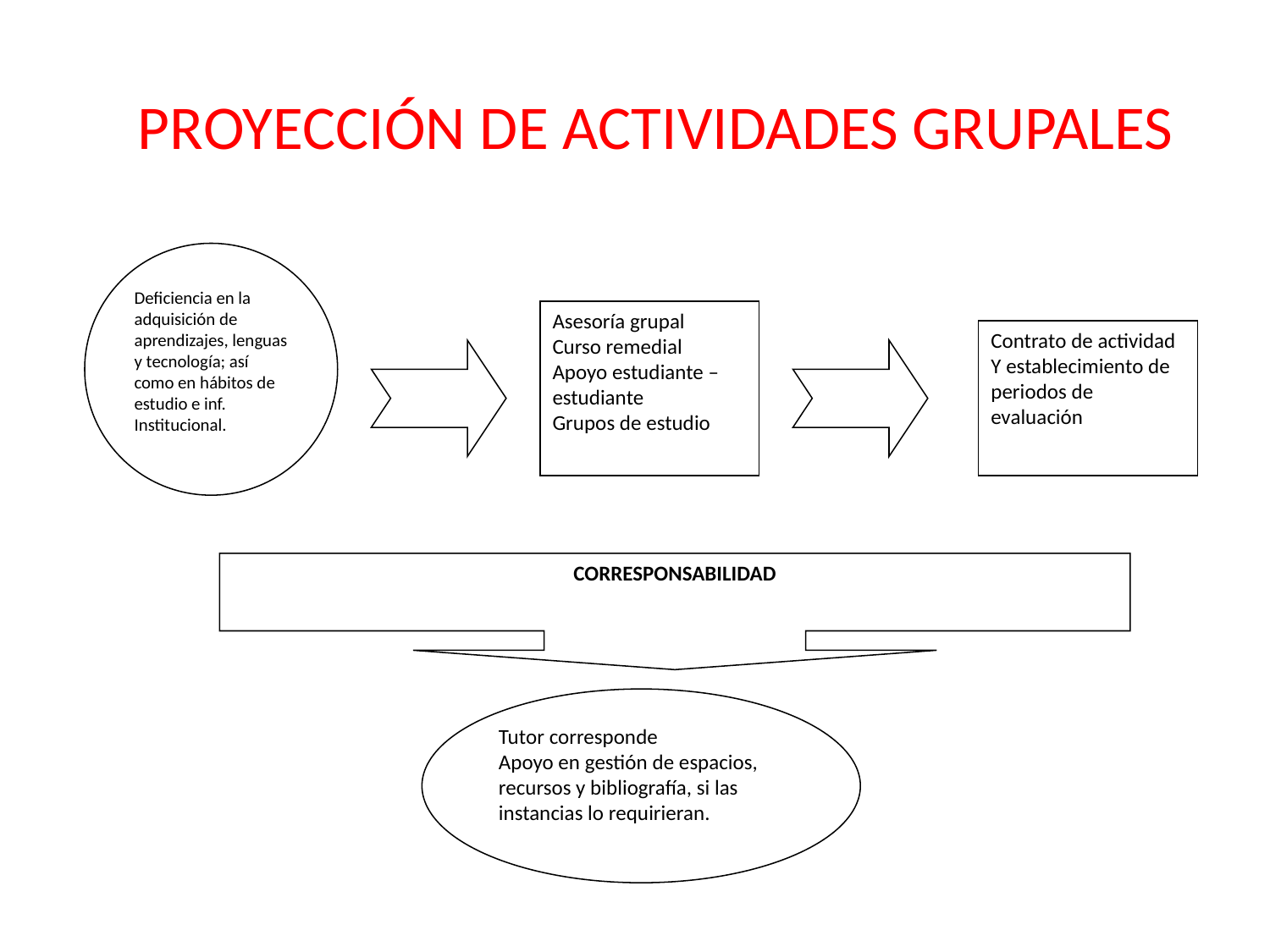

# PROYECCIÓN DE ACTIVIDADES GRUPALES
Deficiencia en la adquisición de aprendizajes, lenguas y tecnología; así como en hábitos de estudio e inf. Institucional.
Asesoría grupal
Curso remedial
Apoyo estudiante – estudiante
Grupos de estudio
Contrato de actividad
Y establecimiento de periodos de evaluación

CORRESPONSABILIDAD
Tutor corresponde
Apoyo en gestión de espacios, recursos y bibliografía, si las instancias lo requirieran.